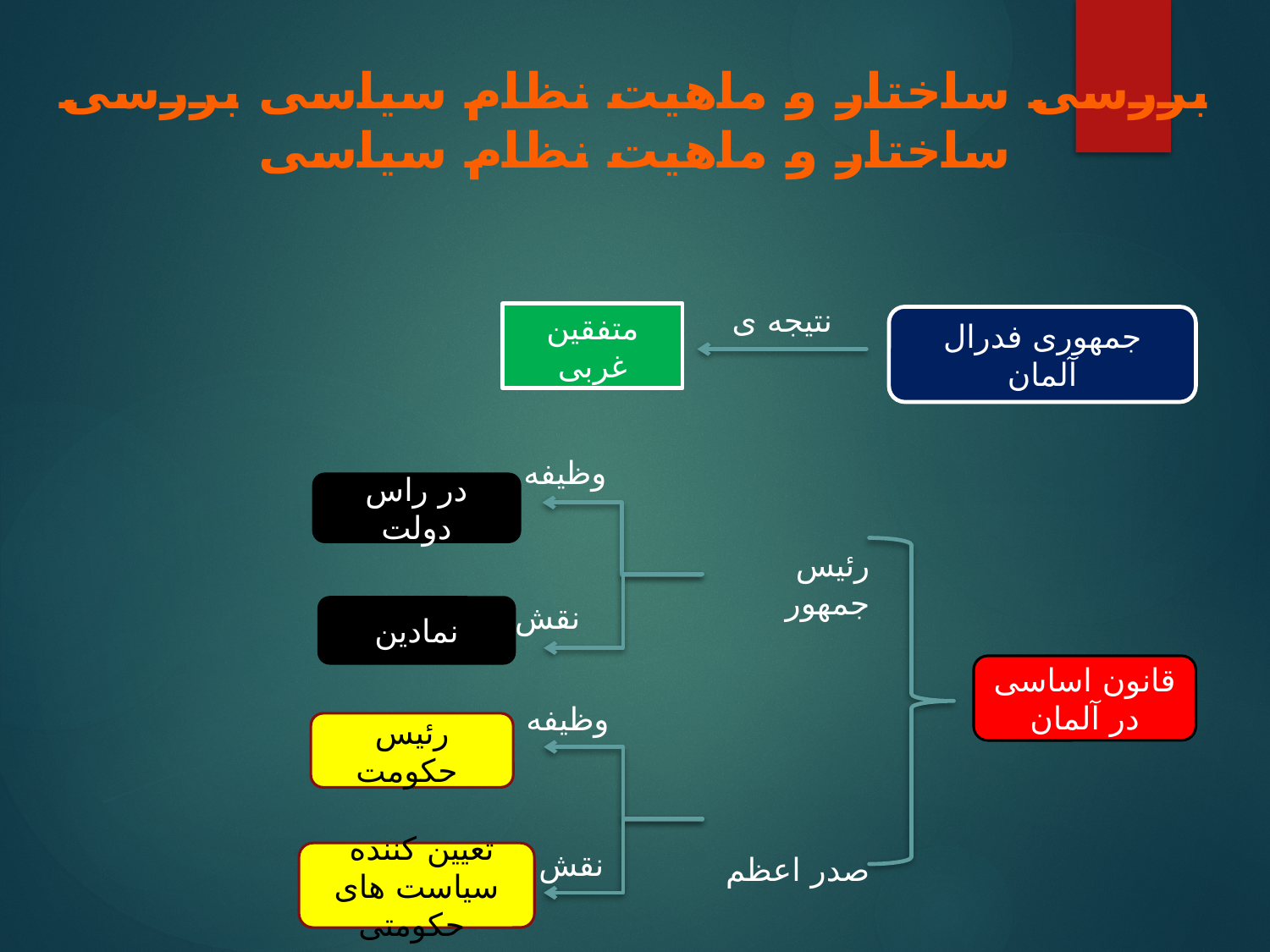

بررسی ساختار و ماهیت نظام سیاسی بررسی ساختار و ماهیت نظام سیاسی
نتیجه ی
متفقین غربی
جمهوری فدرال آلمان
وظیفه
در راس دولت

رئیس جمهور

صدر اعظم
نقش
نمادین
قانون اساسی در آلمان
وظیفه
رئیس حکومت
نقش
 تعیین کننده سیاست های حکومتی